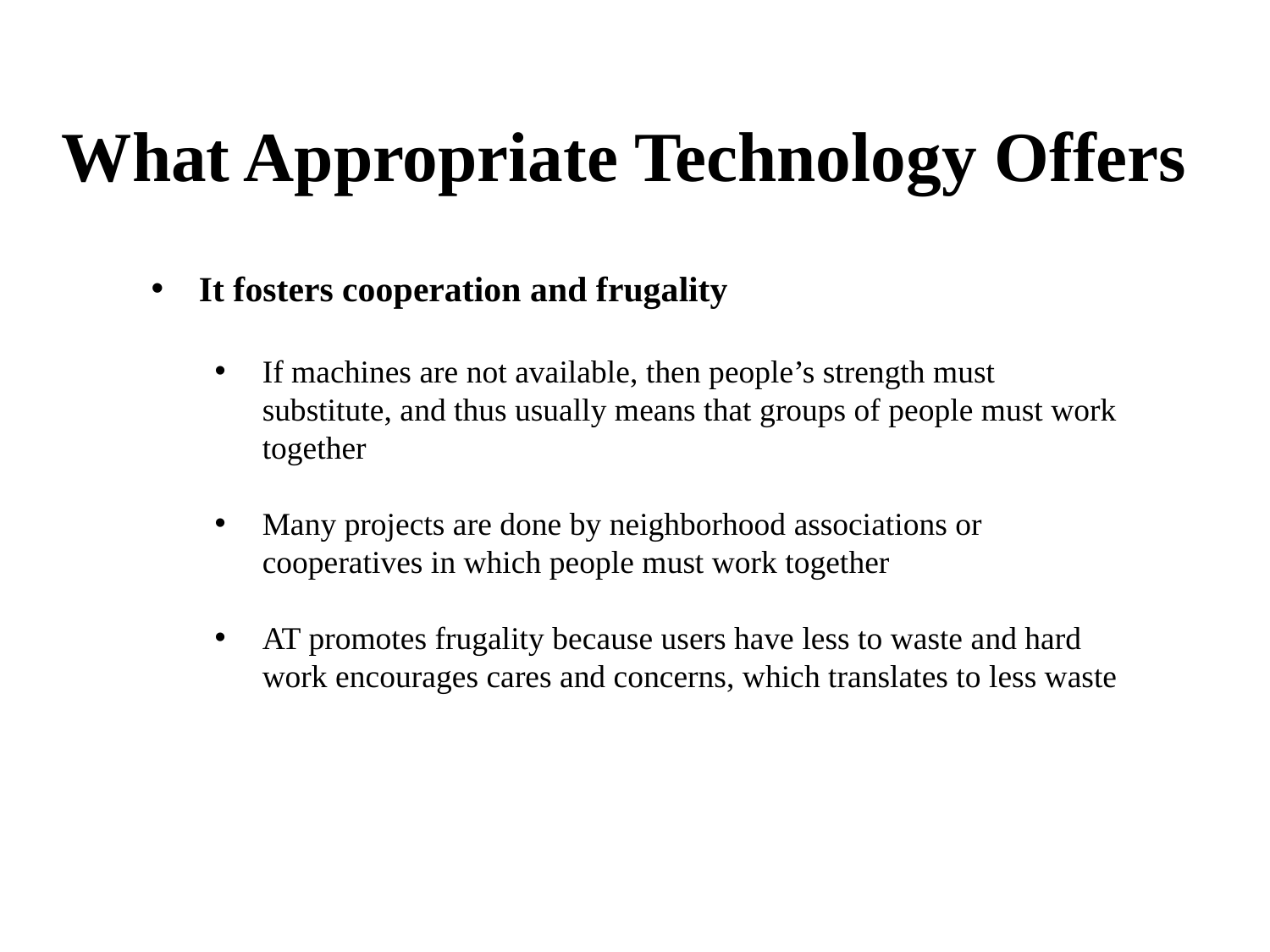

# What Appropriate Technology Offers

It fosters cooperation and frugality

If machines are not available, then people’s strength must substitute, and thus usually means that groups of people must work together

Many projects are done by neighborhood associations or cooperatives in which people must work together

AT promotes frugality because users have less to waste and hard work encourages cares and concerns, which translates to less waste